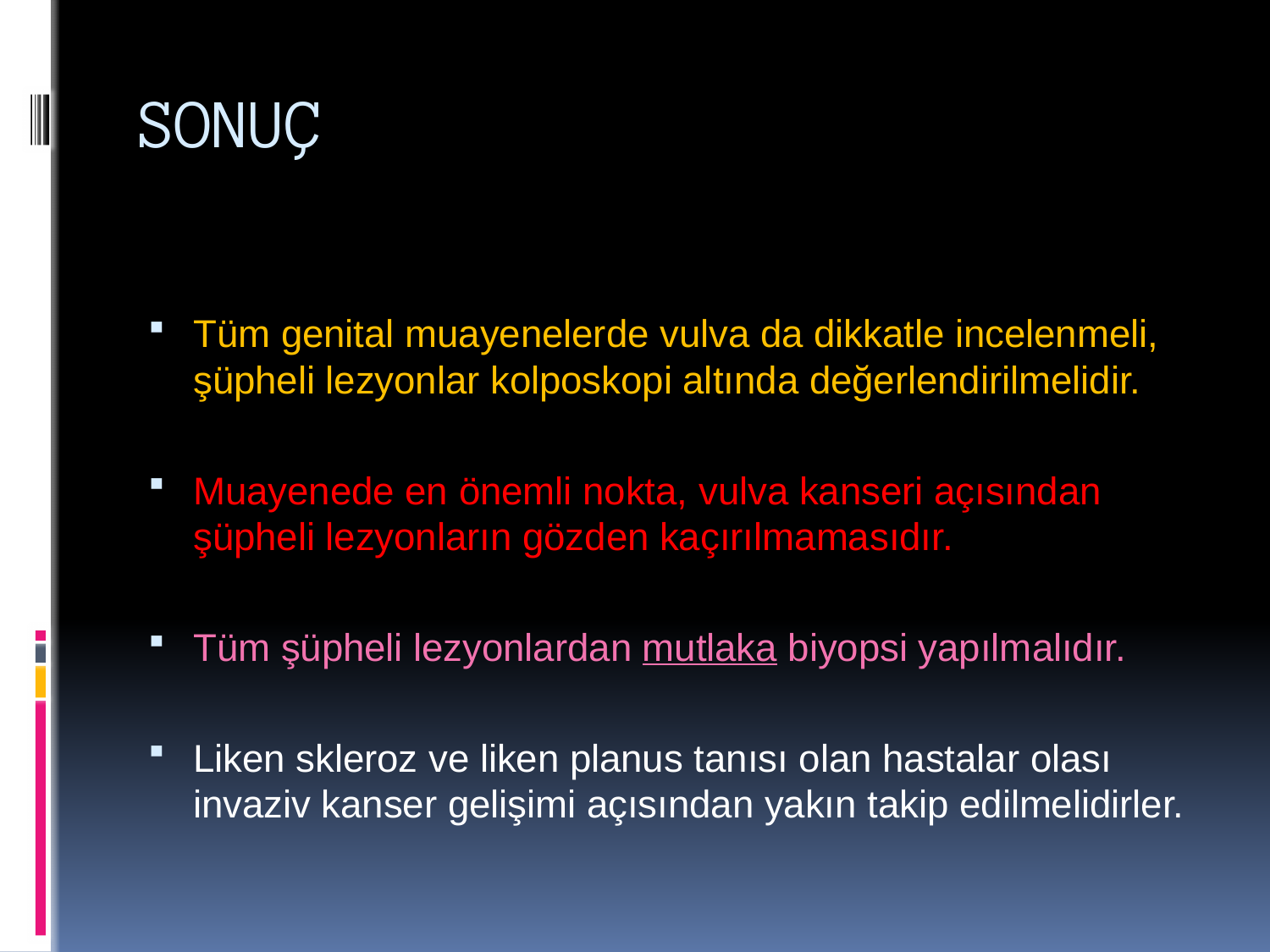

# SONUÇ

Tüm genital muayenelerde vulva da dikkatle incelenmeli, şüpheli lezyonlar kolposkopi altında değerlendirilmelidir.

Muayenede en önemli nokta, vulva kanseri açısından şüpheli lezyonların gözden kaçırılmamasıdır.

Tüm şüpheli lezyonlardan mutlaka biyopsi yapılmalıdır.

Liken skleroz ve liken planus tanısı olan hastalar olası invaziv kanser gelişimi açısından yakın takip edilmelidirler.